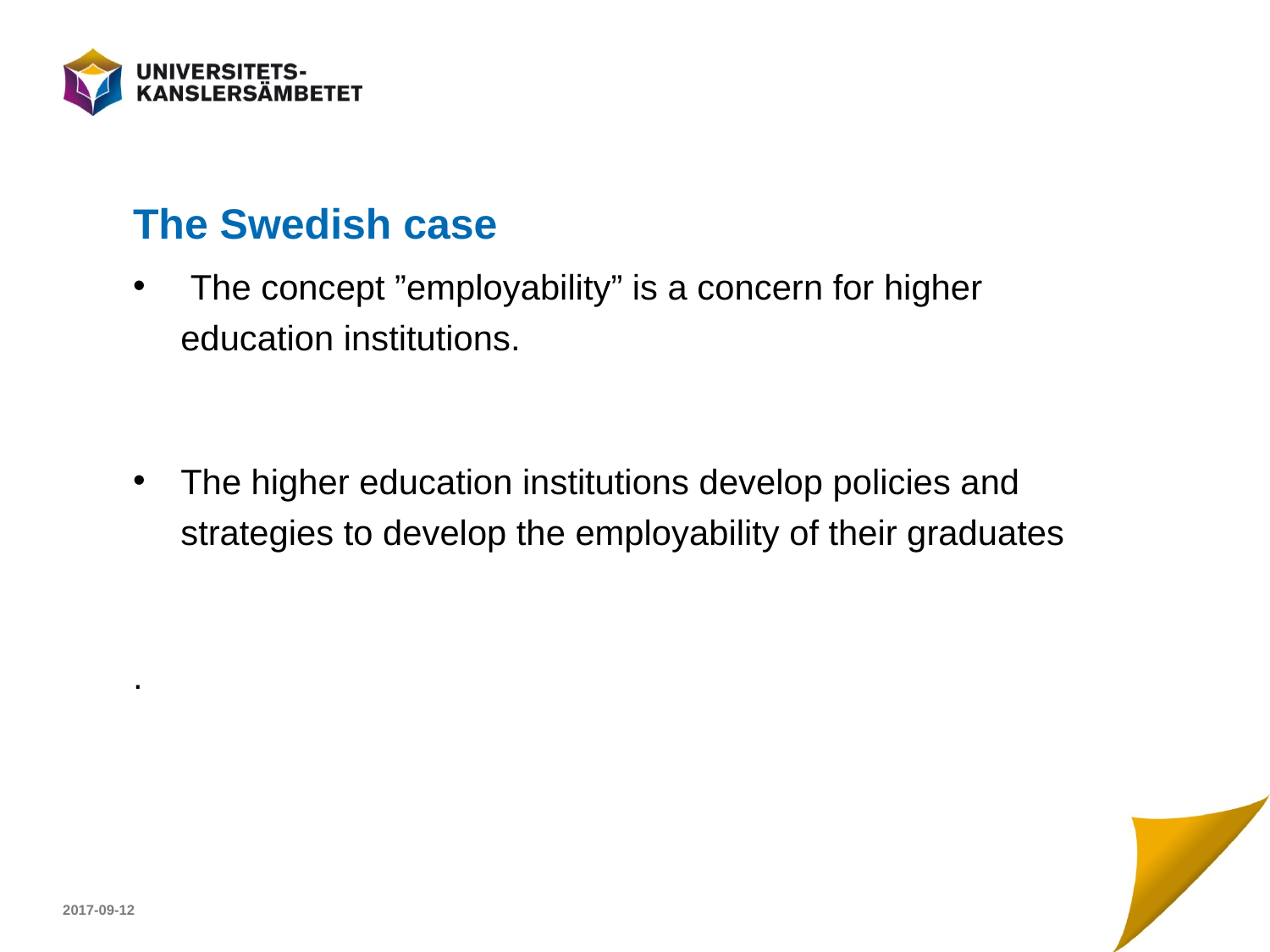

# The Swedish case
 The concept ”employability” is a concern for higher education institutions.

The higher education institutions develop policies and strategies to develop the employability of their graduates

.

2017-09-12